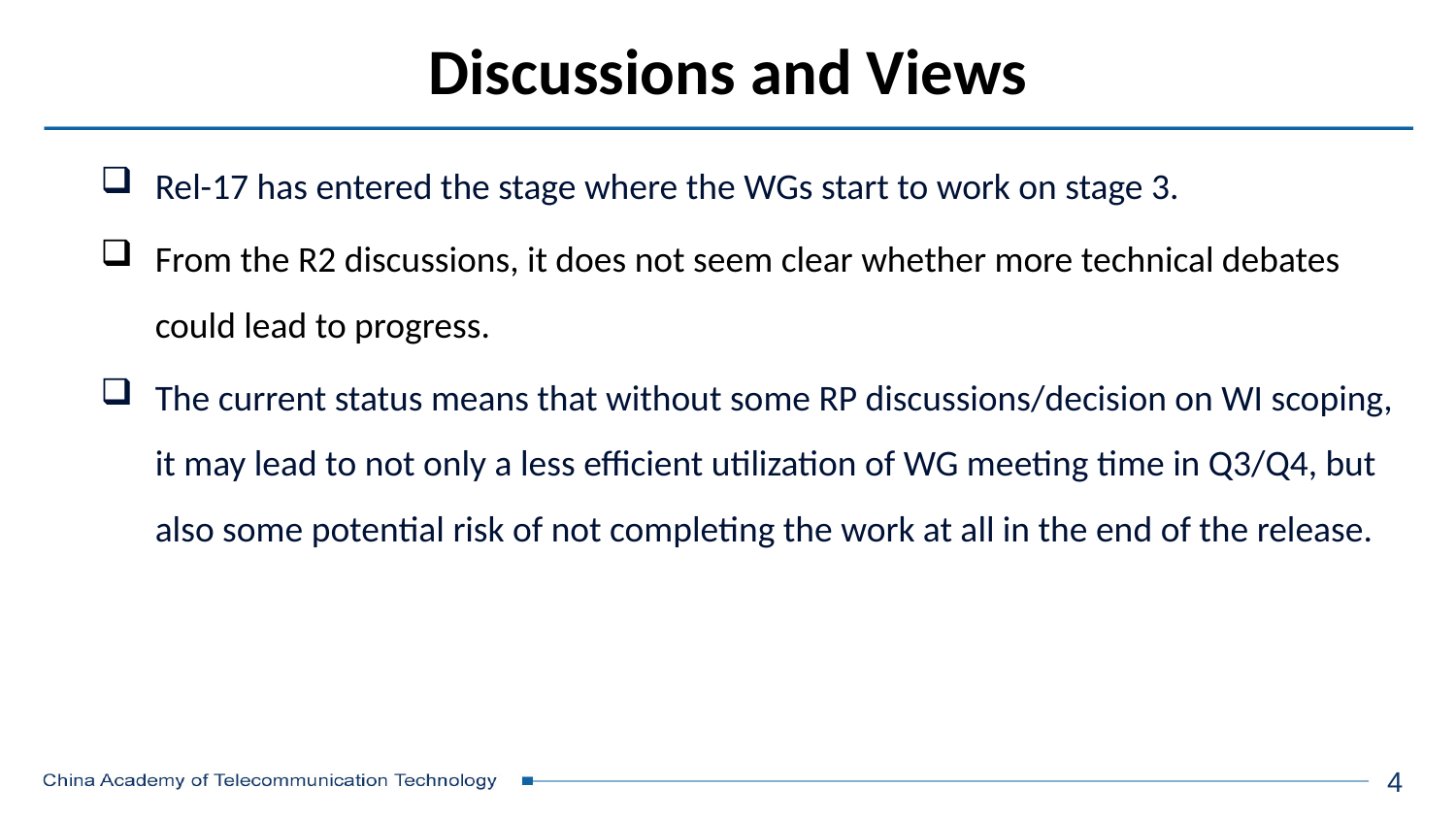

# Discussions and Views
Rel-17 has entered the stage where the WGs start to work on stage 3.
From the R2 discussions, it does not seem clear whether more technical debates could lead to progress.
The current status means that without some RP discussions/decision on WI scoping, it may lead to not only a less efficient utilization of WG meeting time in Q3/Q4, but also some potential risk of not completing the work at all in the end of the release.
4